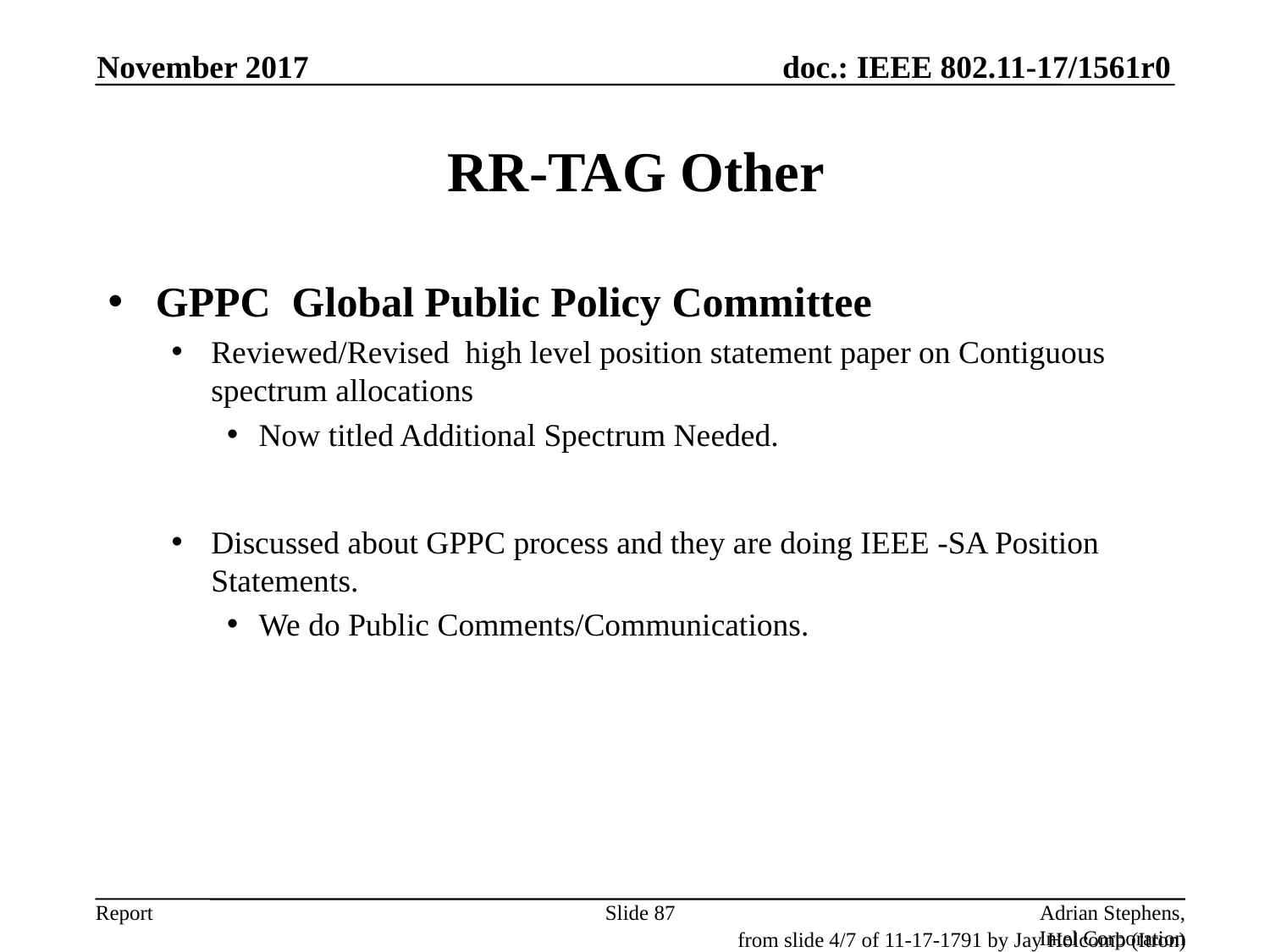

November 2017
# RR-TAG Other

GPPC  Global Public Policy Committee
Reviewed/Revised  high level position statement paper on Contiguous spectrum allocations
Now titled Additional Spectrum Needed.

Discussed about GPPC process and they are doing IEEE -SA Position Statements.
We do Public Comments/Communications.

Slide 87
Adrian Stephens, Intel Corporation
from slide 4/7 of 11-17-1791 by Jay Holcomb (Itron)